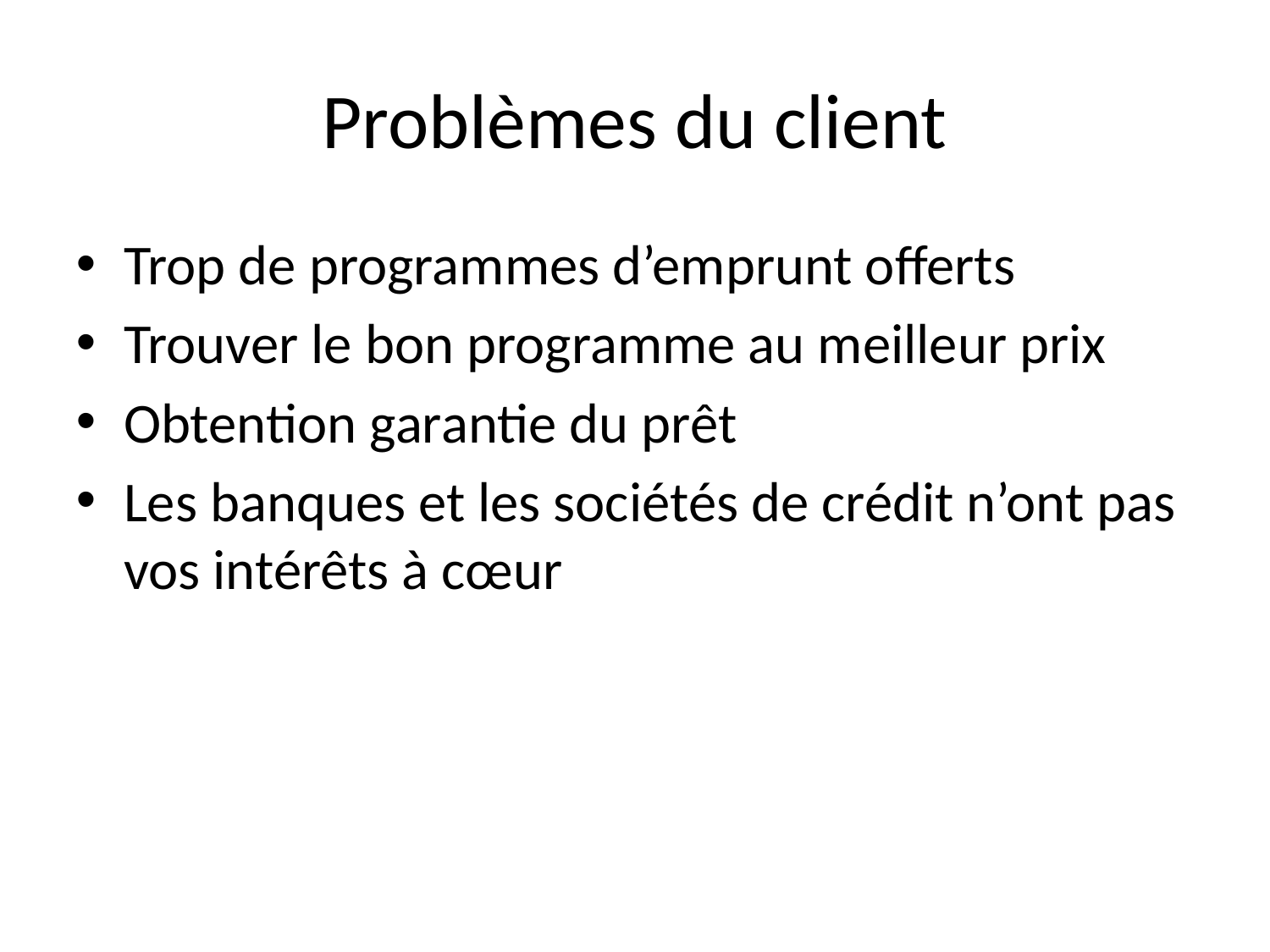

# Problèmes du client
Trop de programmes d’emprunt offerts
Trouver le bon programme au meilleur prix
Obtention garantie du prêt
Les banques et les sociétés de crédit n’ont pas vos intérêts à cœur